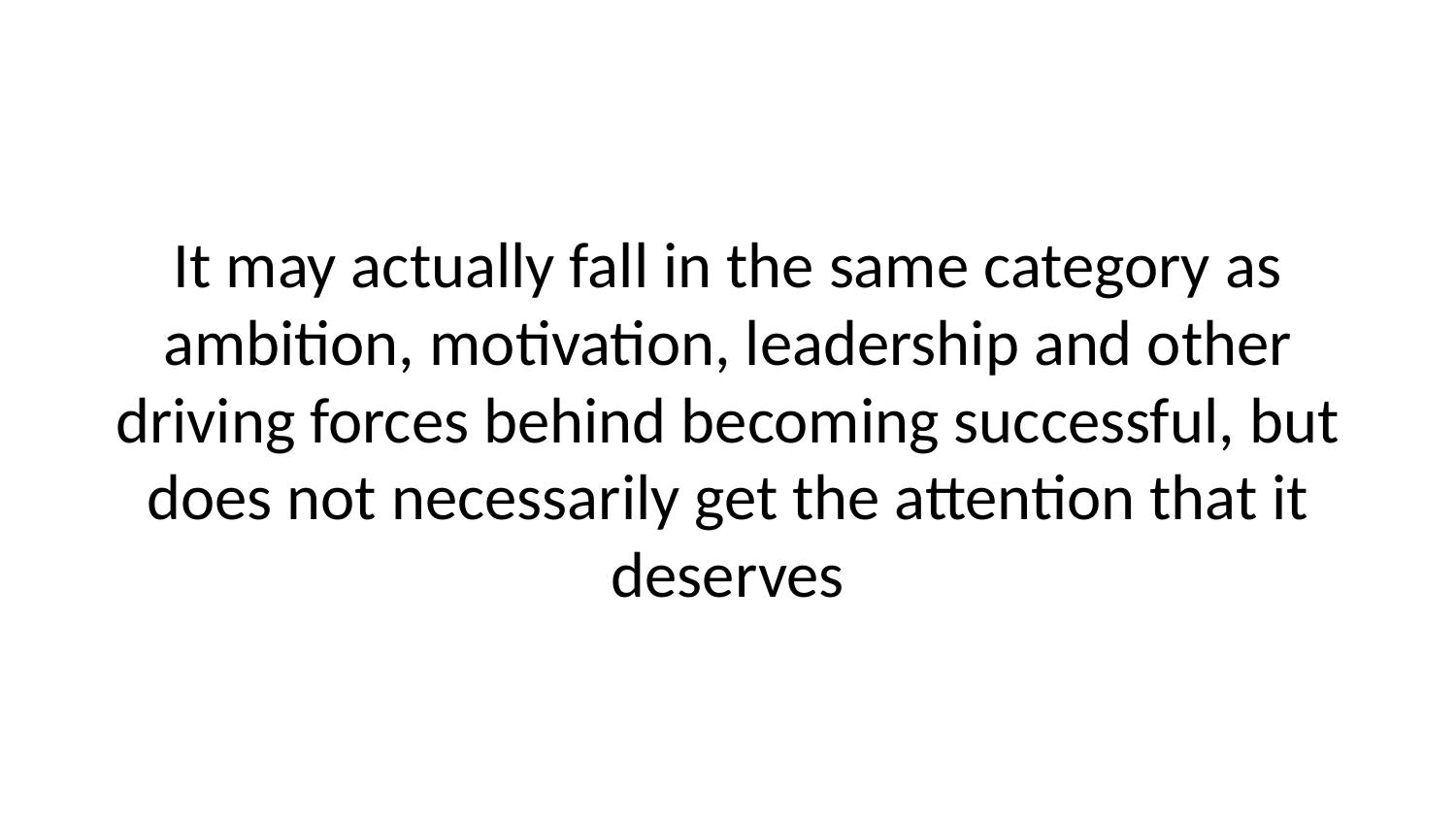

It may actually fall in the same category as ambition, motivation, leadership and other driving forces behind becoming successful, but does not necessarily get the attention that it deserves